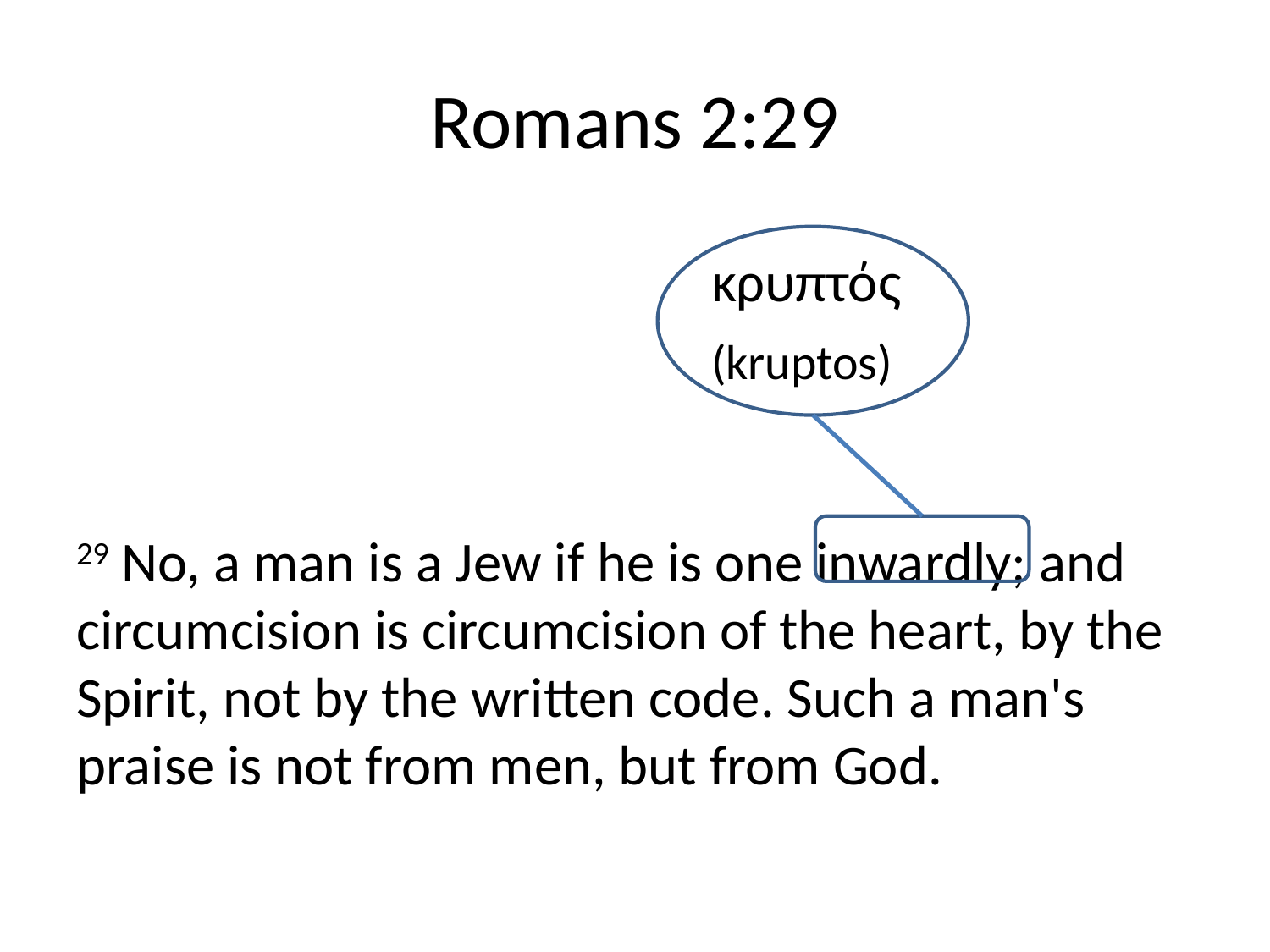

# Romans 2:29
					κρυπτός
					(kruptos)

29 No, a man is a Jew if he is one inwardly; and circumcision is circumcision of the heart, by the Spirit, not by the written code. Such a man's praise is not from men, but from God.